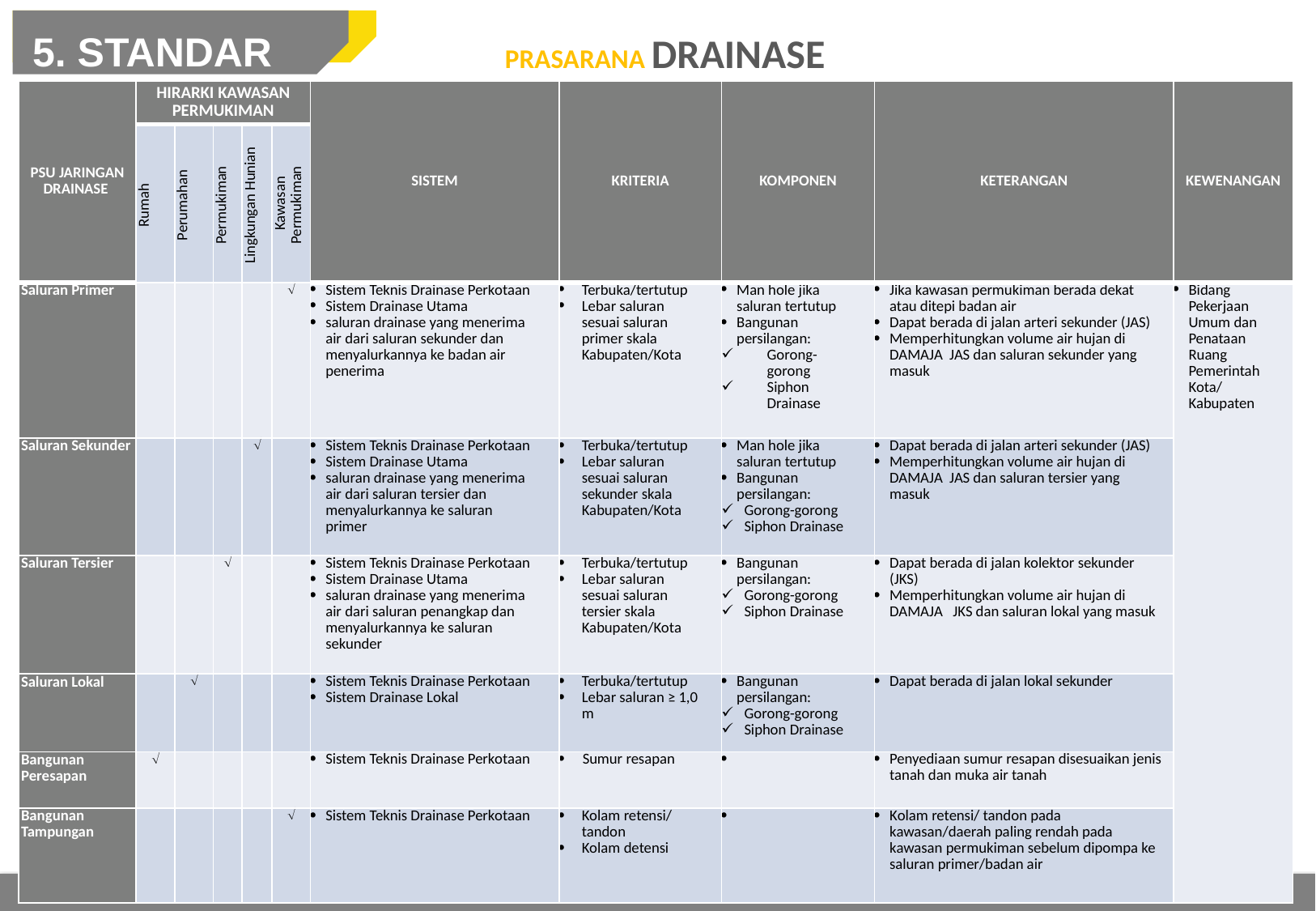

5. STANDAR TEKNIS
PRASARANA DRAINASE
| PSU JARINGAN DRAINASE | HIRARKI KAWASAN PERMUKIMAN |  |  |  |  | SISTEM | KRITERIA | KOMPONEN | KETERANGAN | KEWENANGAN |
| --- | --- | --- | --- | --- | --- | --- | --- | --- | --- | --- |
|  | Rumah | Perumahan | Permukiman | Lingkungan Hunian | Kawasan Permukiman |  |  |  |  |  |
| Saluran Primer |  |  |  |  | √ | Sistem Teknis Drainase Perkotaan Sistem Drainase Utama saluran drainase yang menerima air dari saluran sekunder dan menyalurkannya ke badan air penerima | Terbuka/tertutup Lebar saluran sesuai saluran primer skala Kabupaten/Kota | Man hole jika saluran tertutup Bangunan persilangan: Gorong-gorong Siphon Drainase | Jika kawasan permukiman berada dekat atau ditepi badan air Dapat berada di jalan arteri sekunder (JAS) Memperhitungkan volume air hujan di DAMAJA JAS dan saluran sekunder yang masuk | Bidang Pekerjaan Umum dan Penataan Ruang Pemerintah Kota/ Kabupaten |
| Saluran Sekunder |  |  |  | √ |  | Sistem Teknis Drainase Perkotaan Sistem Drainase Utama saluran drainase yang menerima air dari saluran tersier dan menyalurkannya ke saluran primer | Terbuka/tertutup Lebar saluran sesuai saluran sekunder skala Kabupaten/Kota | Man hole jika saluran tertutup Bangunan persilangan: Gorong-gorong Siphon Drainase | Dapat berada di jalan arteri sekunder (JAS) Memperhitungkan volume air hujan di DAMAJA JAS dan saluran tersier yang masuk |  |
| Saluran Tersier |  |  | √ |  |  | Sistem Teknis Drainase Perkotaan Sistem Drainase Utama saluran drainase yang menerima air dari saluran penangkap dan menyalurkannya ke saluran sekunder | Terbuka/tertutup Lebar saluran sesuai saluran tersier skala Kabupaten/Kota | Bangunan persilangan: Gorong-gorong Siphon Drainase | Dapat berada di jalan kolektor sekunder (JKS) Memperhitungkan volume air hujan di DAMAJA JKS dan saluran lokal yang masuk |  |
| Saluran Lokal |  | √ |  |  |  | Sistem Teknis Drainase Perkotaan Sistem Drainase Lokal | Terbuka/tertutup Lebar saluran ≥ 1,0 m | Bangunan persilangan: Gorong-gorong Siphon Drainase | Dapat berada di jalan lokal sekunder |  |
| Bangunan Peresapan | √ |  |  |  |  | Sistem Teknis Drainase Perkotaan | Sumur resapan |  | Penyediaan sumur resapan disesuaikan jenis tanah dan muka air tanah |  |
| Bangunan Tampungan |  |  |  |  | √ | Sistem Teknis Drainase Perkotaan | Kolam retensi/ tandon Kolam detensi |  | Kolam retensi/ tandon pada kawasan/daerah paling rendah pada kawasan permukiman sebelum dipompa ke saluran primer/badan air |  |

2
1

Sumber : Peraturan Menteri Pekerjaan Umum Nomor 12/PRT/M/2014 Tentang Penyelenggaraan Sistem Drainase Perkotaan